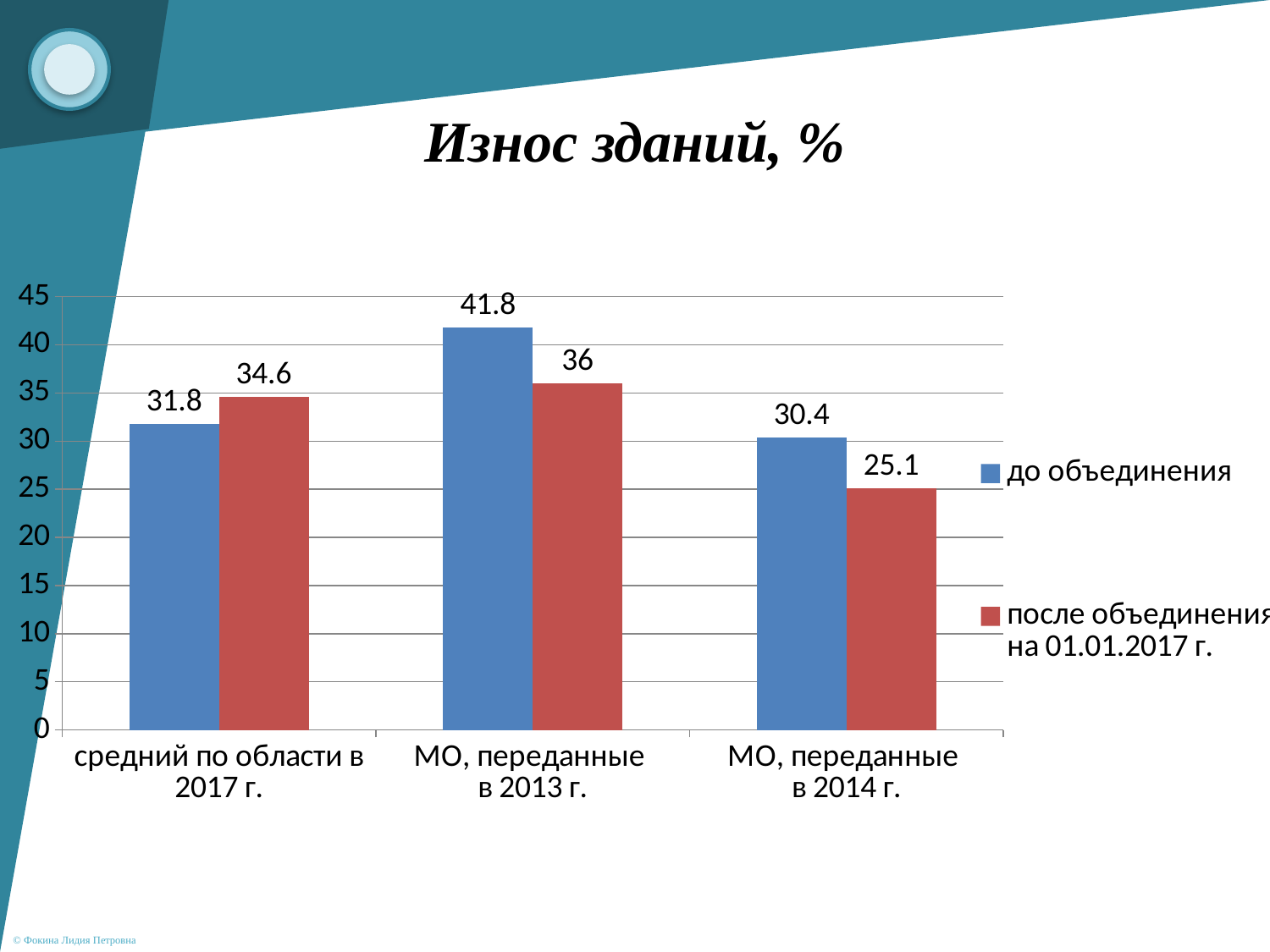

# Износ зданий, %

### Chart

| Category | до объединения | после объединения
на 01.01.2017 г. |
|---|---|---|
| средний по области в 2017 г. | 31.8 | 34.6 |
| МО, переданные
в 2013 г. | 41.8 | 36.0 |
| МО, переданные
в 2014 г. | 30.4 | 25.1 |